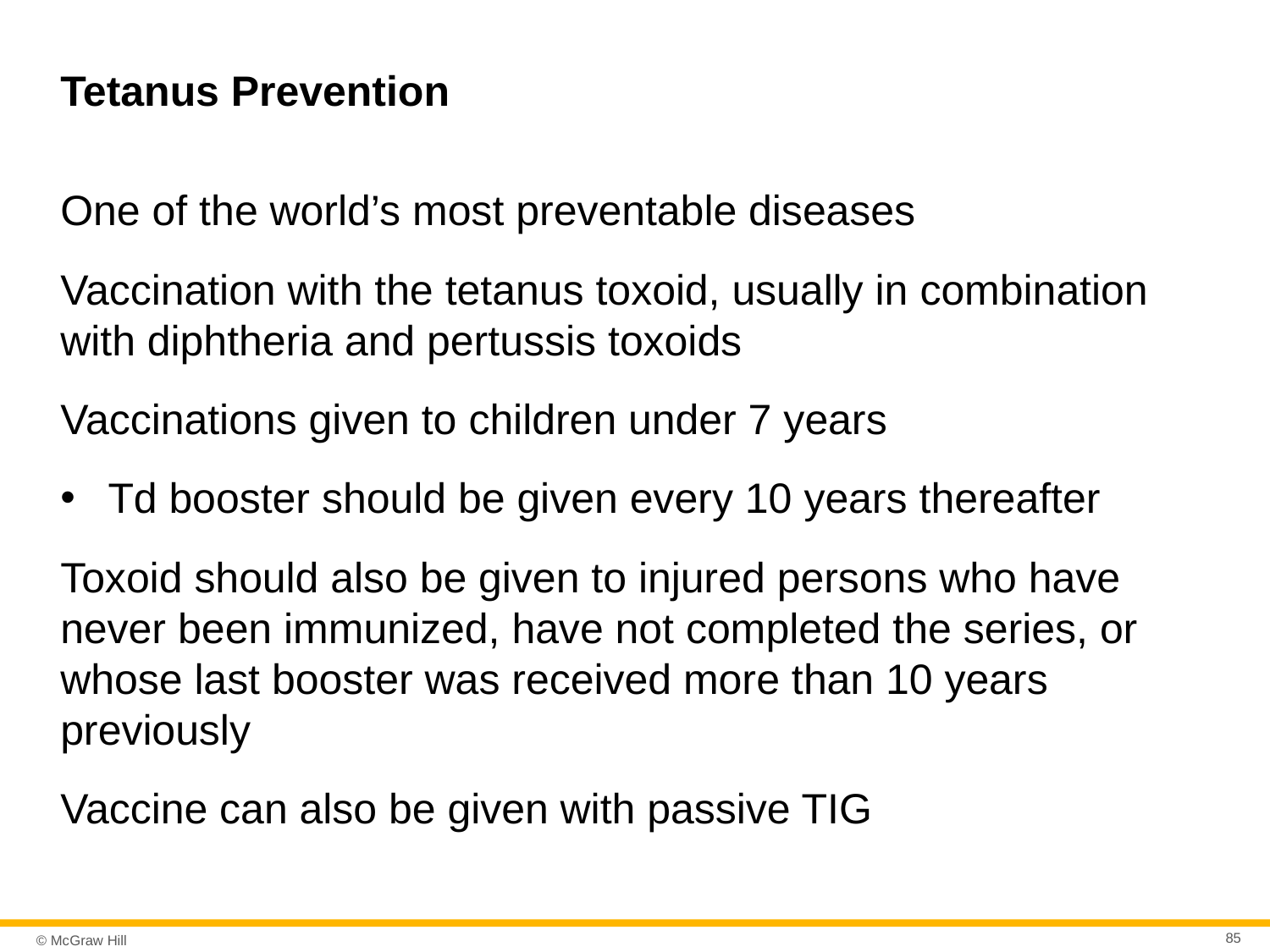

# Tetanus Prevention
One of the world’s most preventable diseases
Vaccination with the tetanus toxoid, usually in combination with diphtheria and pertussis toxoids
Vaccinations given to children under 7 years
Td booster should be given every 10 years thereafter
Toxoid should also be given to injured persons who have never been immunized, have not completed the series, or whose last booster was received more than 10 years previously
Vaccine can also be given with passive TIG